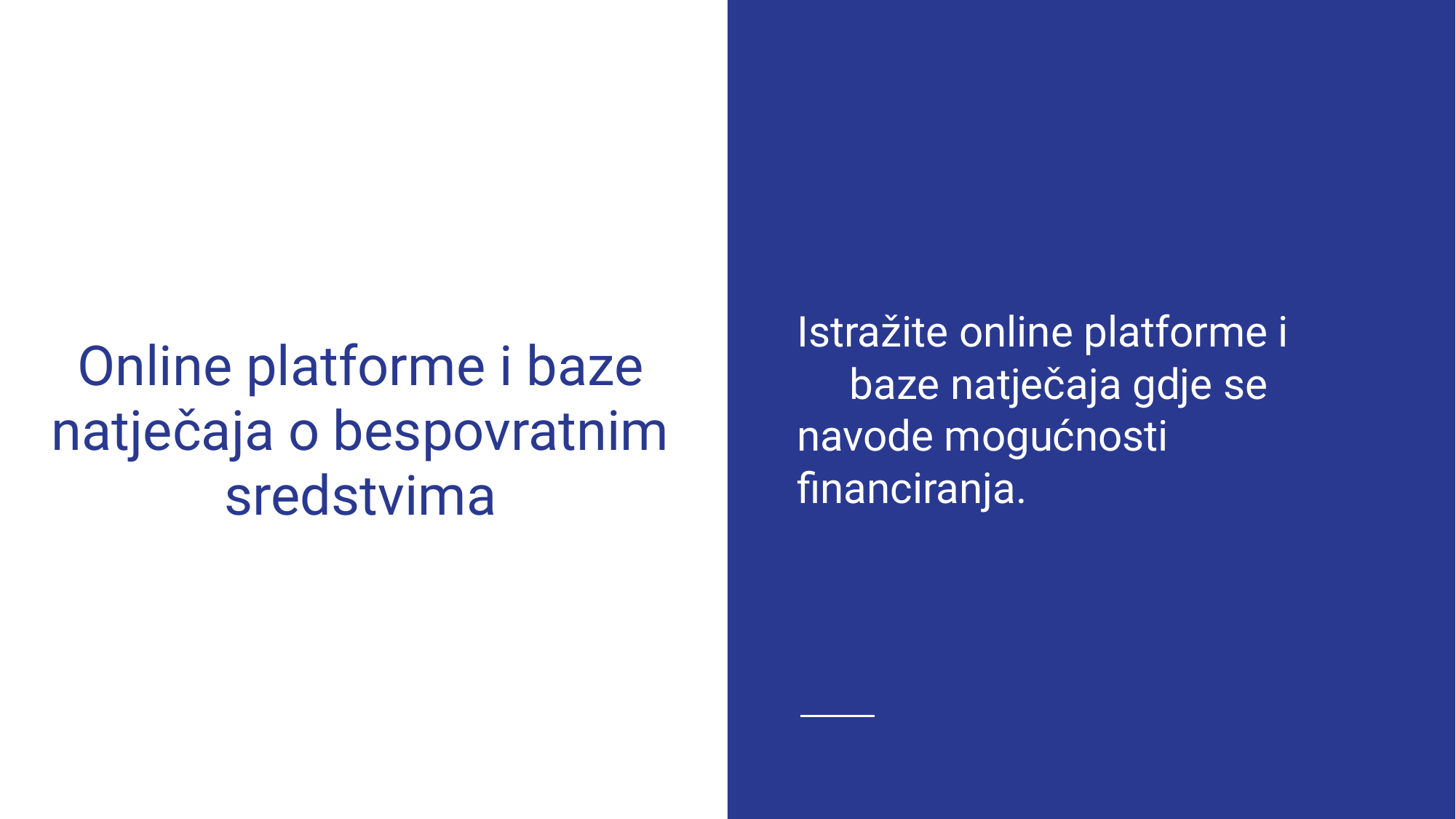

Istražite online platforme i               baze natječaja gdje se navode mogućnosti financiranja.
# Online platforme i baze natječaja o bespovratnim sredstvima